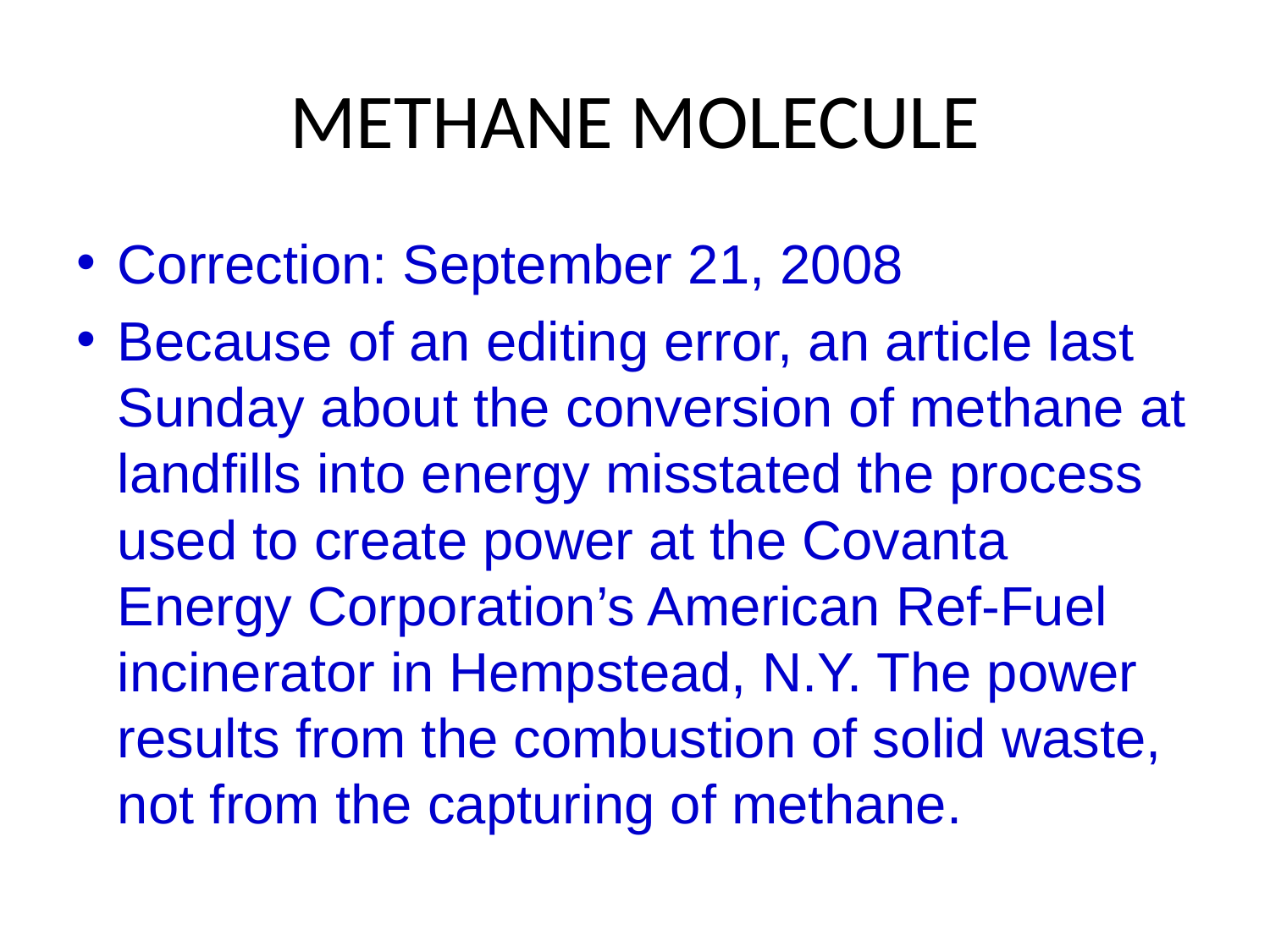

# METHANE MOLECULE
Correction: September 21, 2008
Because of an editing error, an article last Sunday about the conversion of methane at landfills into energy misstated the process used to create power at the Covanta Energy Corporation’s American Ref-Fuel incinerator in Hempstead, N.Y. The power results from the combustion of solid waste, not from the capturing of methane.